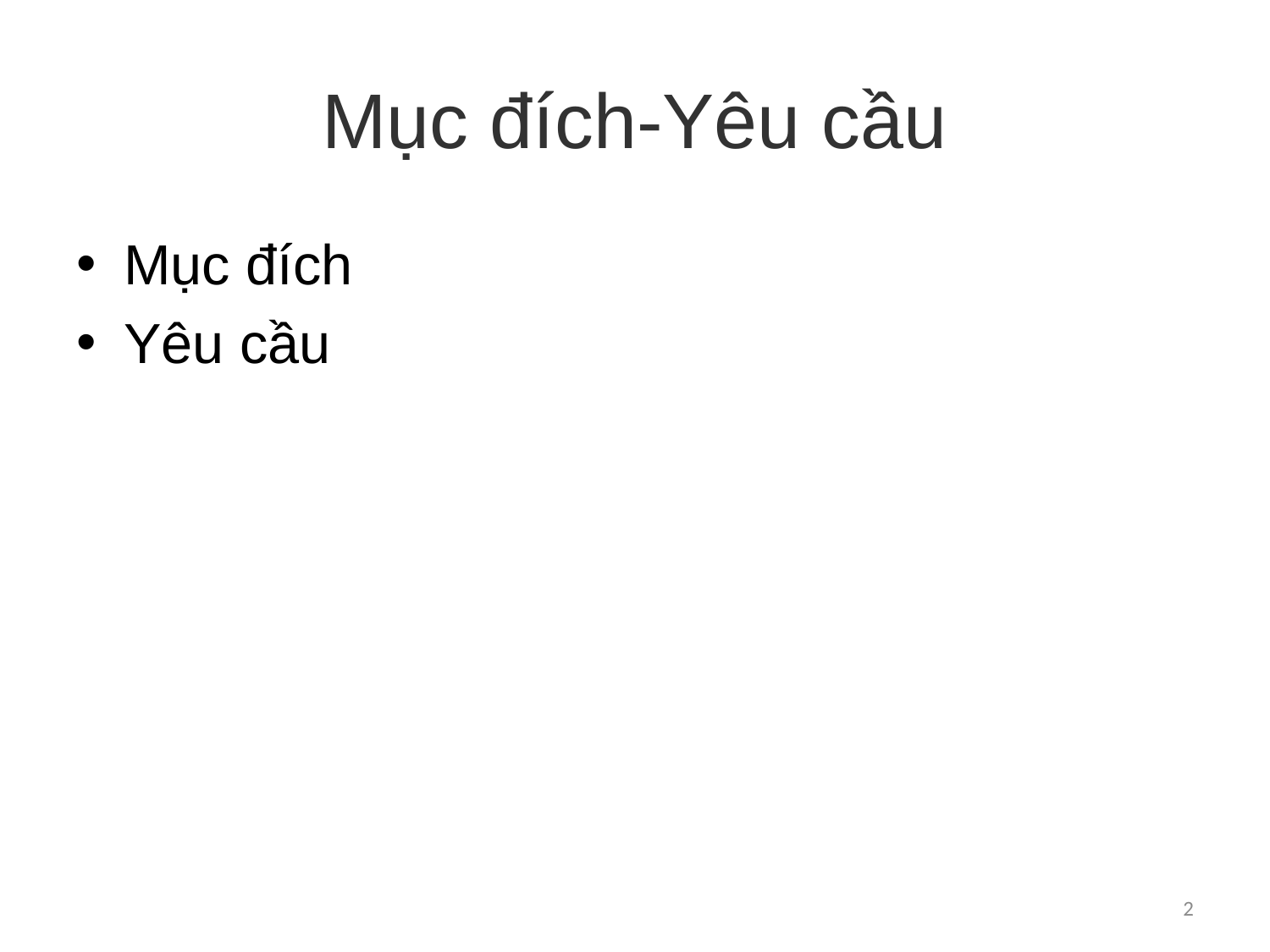

# Mục đích-Yêu cầu
Mục đích
Yêu cầu

2